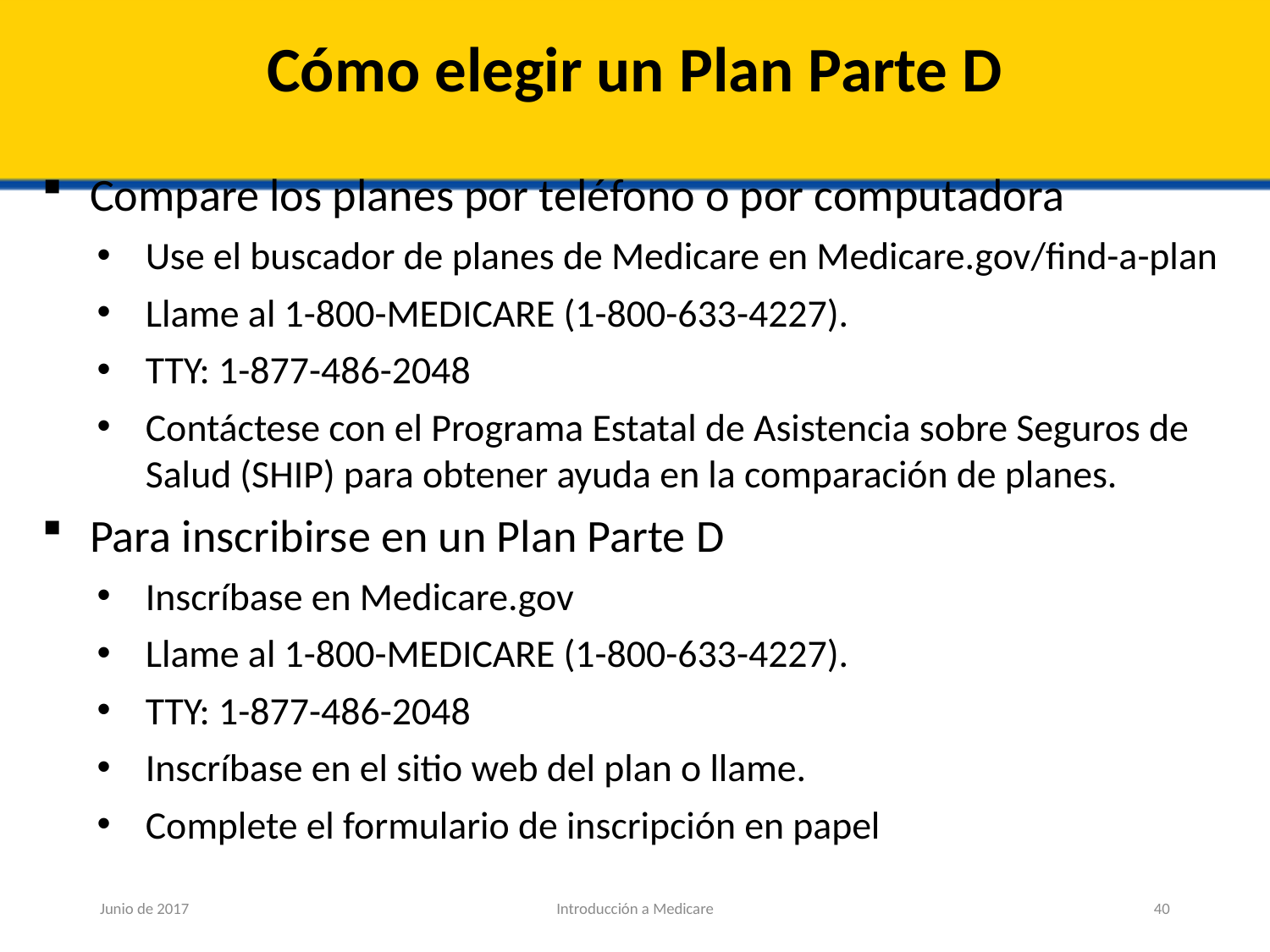

# Cómo elegir un Plan Parte D
Compare los planes por teléfono o por computadora
Use el buscador de planes de Medicare en Medicare.gov/find-a-plan
Llame al 1-800-MEDICARE (1-800-633-4227).
TTY: 1-877-486-2048
Contáctese con el Programa Estatal de Asistencia sobre Seguros de Salud (SHIP) para obtener ayuda en la comparación de planes.
Para inscribirse en un Plan Parte D
Inscríbase en Medicare.gov
Llame al 1-800-MEDICARE (1-800-633-4227).
TTY: 1-877-486-2048
Inscríbase en el sitio web del plan o llame.
Complete el formulario de inscripción en papel
Junio de 2017
Introducción a Medicare
40